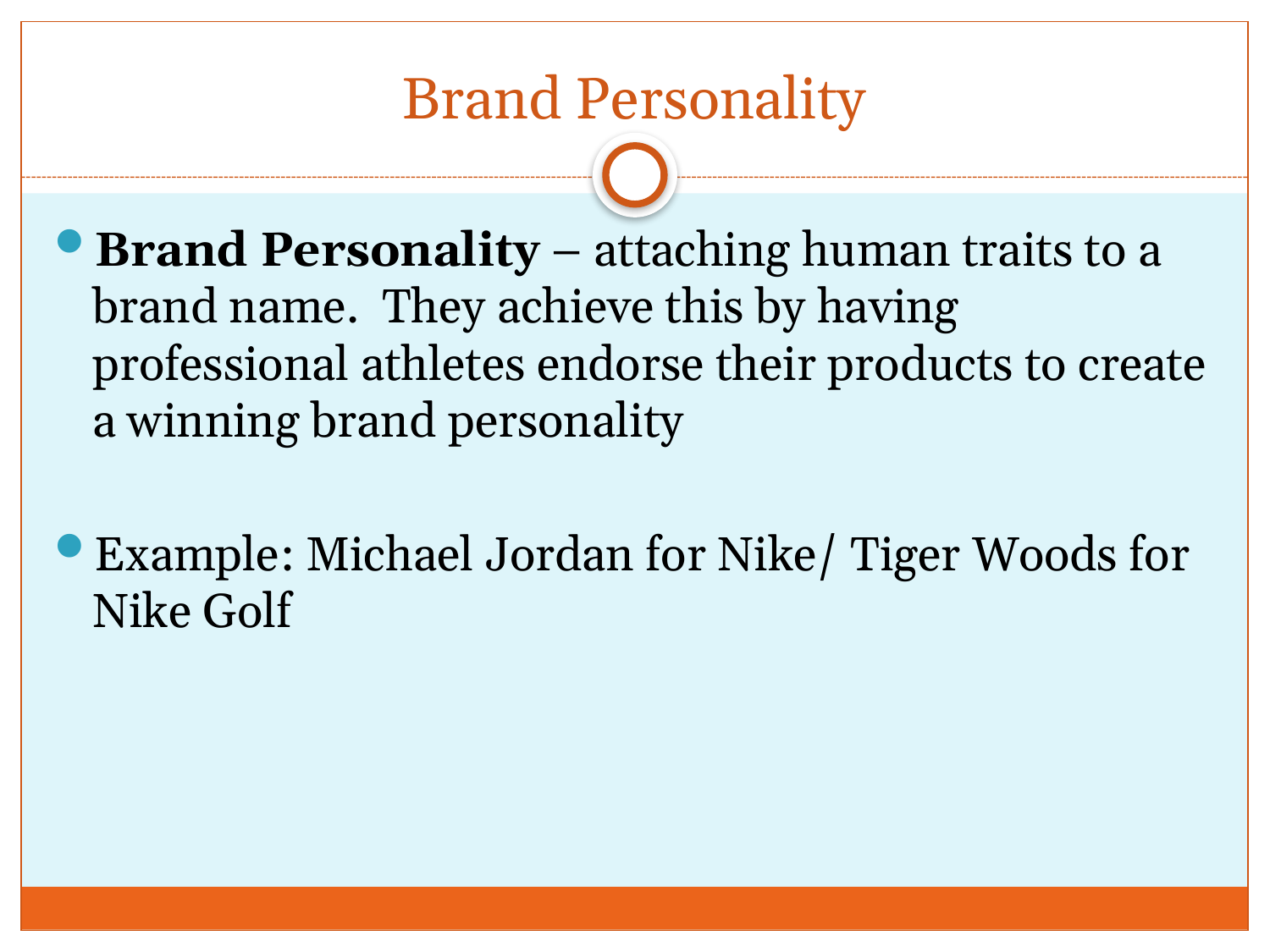

# Brand Personality
Brand Personality – attaching human traits to a brand name.  They achieve this by having professional athletes endorse their products to create a winning brand personality

Example: Michael Jordan for Nike/ Tiger Woods for Nike Golf